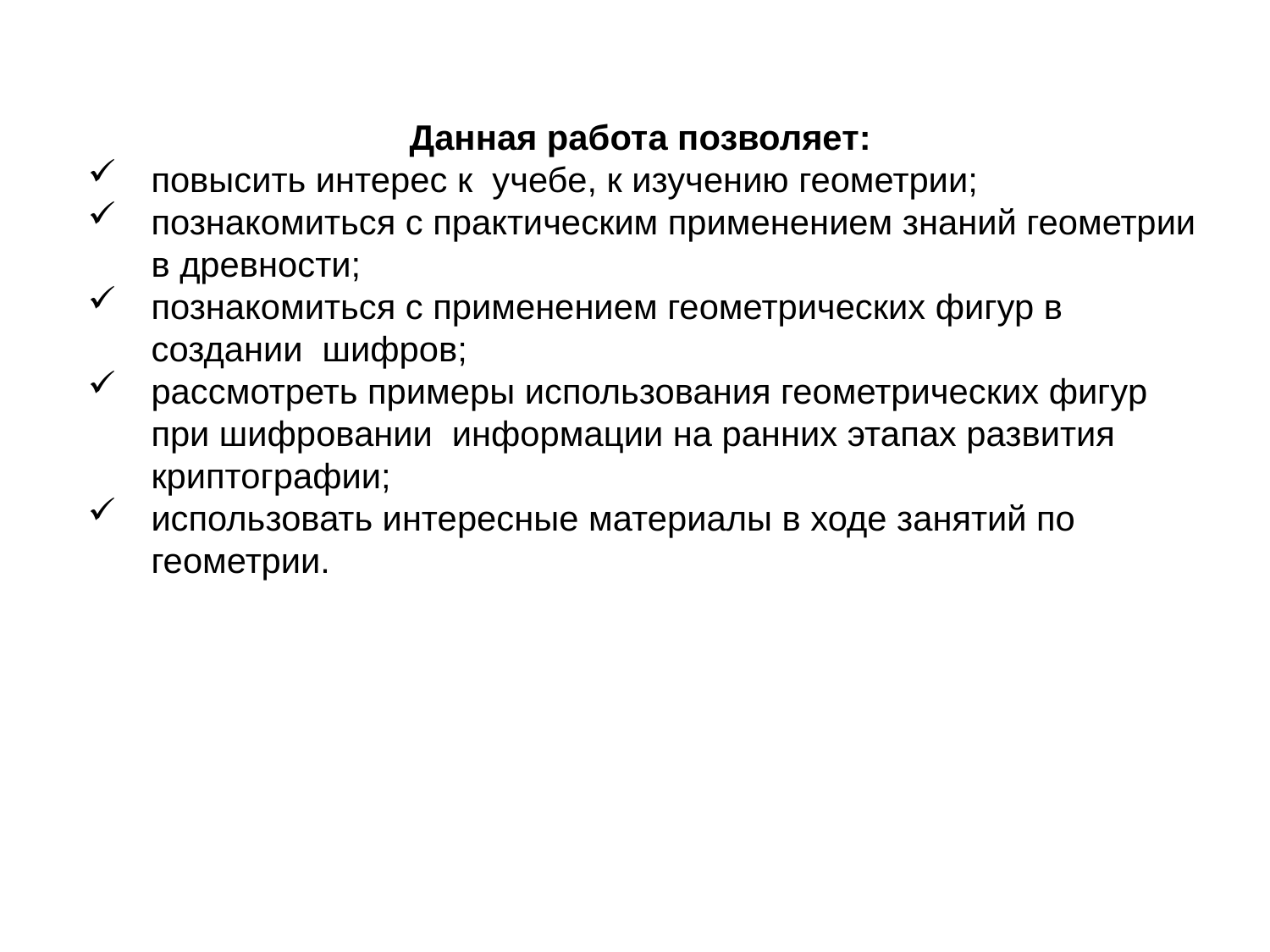

Данная работа позволяет:
повысить интерес к  учебе, к изучению геометрии;
познакомиться с практическим применением знаний геометрии в древности;
познакомиться с применением геометрических фигур в создании  шифров;
рассмотреть примеры использования геометрических фигур при шифровании  информации на ранних этапах развития криптографии;
использовать интересные материалы в ходе занятий по геометрии.